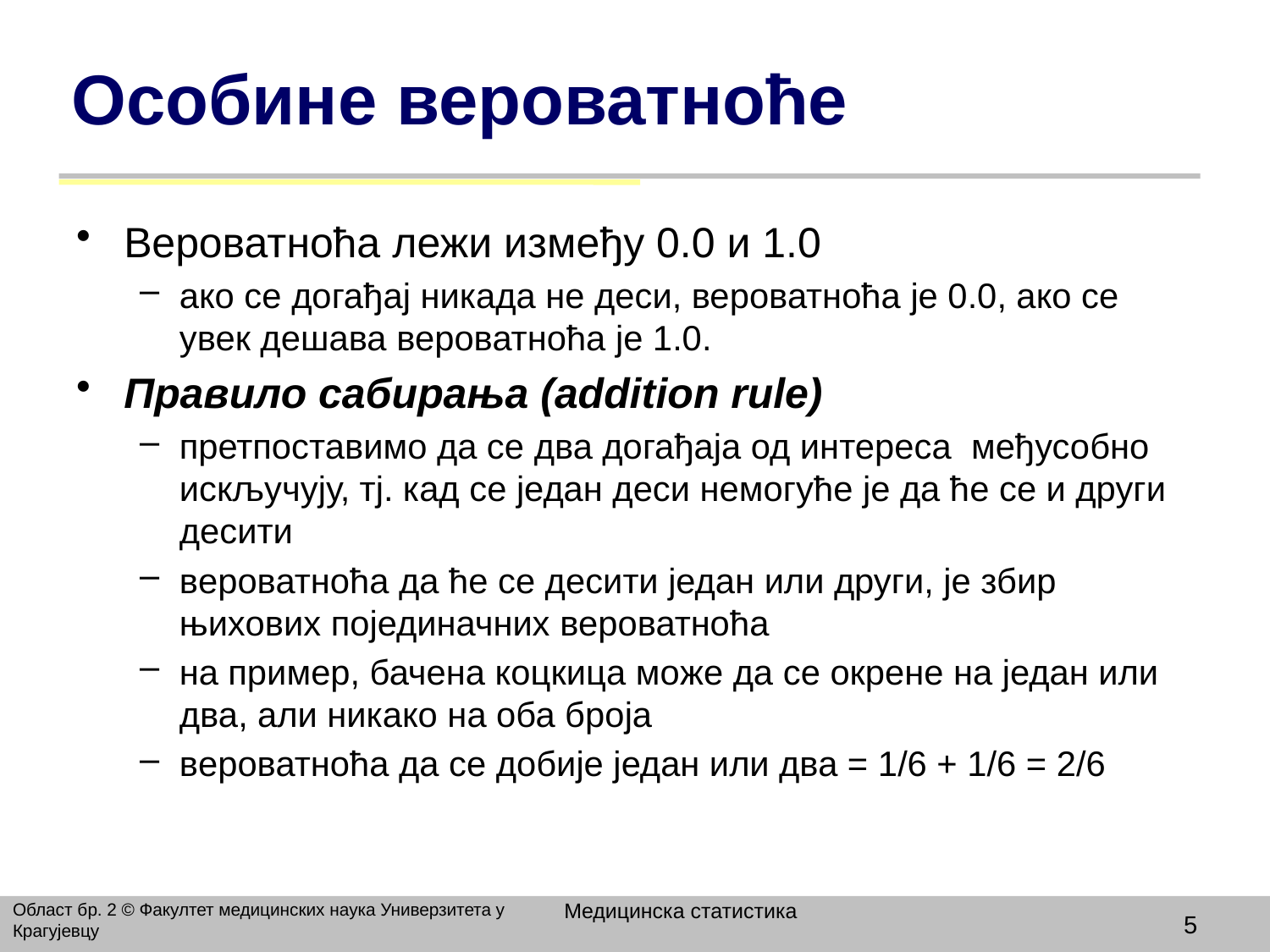

# Особине вероватноће
Вероватноћа лежи између 0.0 и 1.0
aко се догађај никада не деси, вероватноћа је 0.0, ако се увек дешава вероватноћа је 1.0.
Правило сабирања (аddition rule)
претпоставимо да се два догађаја од интереса  међусобно искључују, тј. кад се један деси немогуће је да ће се и други десити
вероватноћа да ће се десити један или други, је збир њихових појединачних вероватноћа
на пример, бачена коцкица може да се окрене на један или два, али никако на оба броја
вероватноћа да се добије један или два = 1/6 + 1/6 = 2/6
Медицинска статистика
Област бр. 2 © Факултет медицинских наука Универзитета у Крагујевцу
5